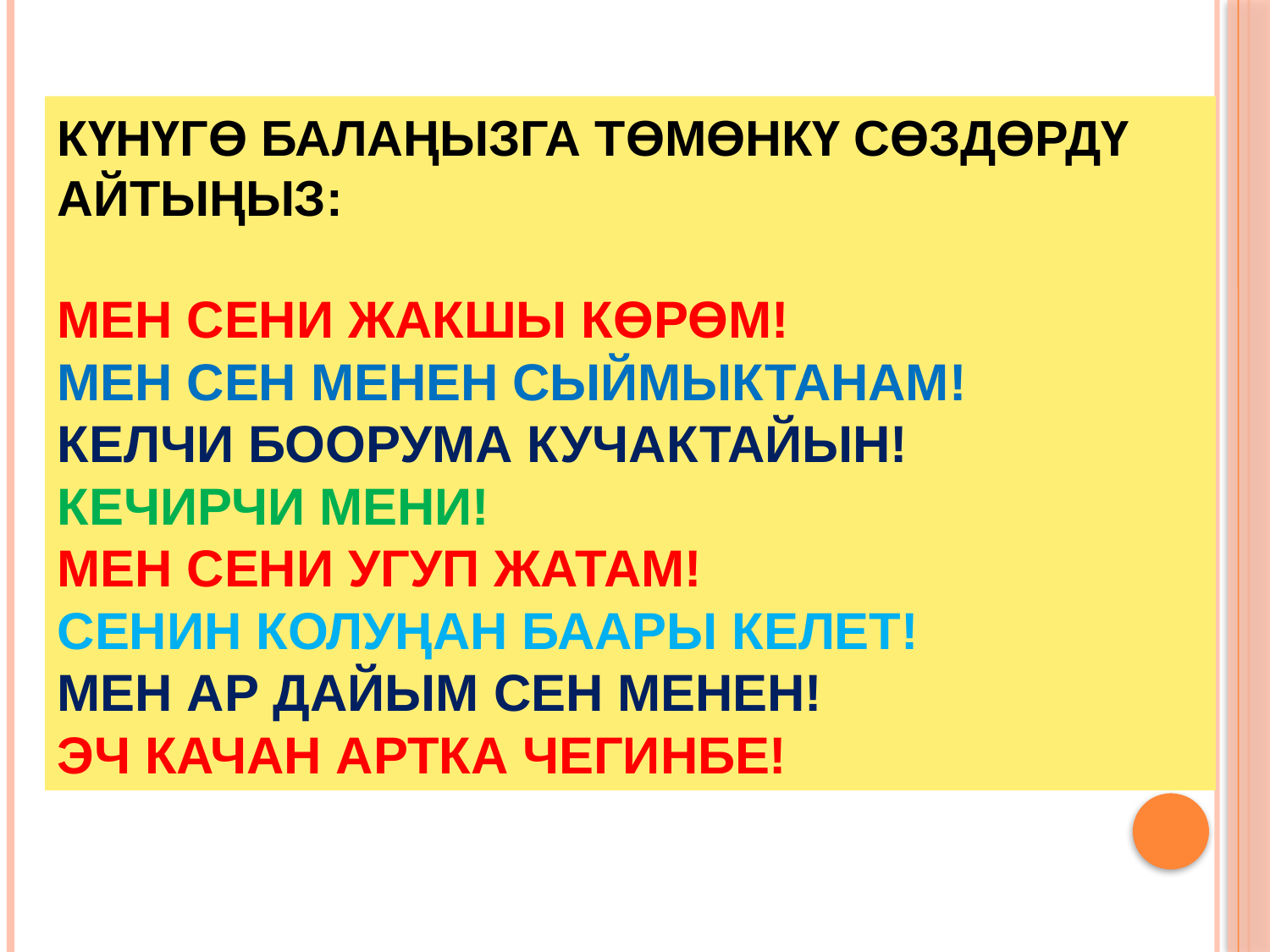

# Күнүгө балаңызга төмөнкү сөздөрдү айтыңыз: МЕН СЕНИ ЖАКШЫ КӨРӨМ! МЕН СЕН МЕНЕН СЫЙМЫКТАНАМ! КЕЛЧИ БООРУМА КУЧАКТАЙЫН! КЕЧИРЧИ МЕНИ! МЕН СЕНИ УГУП ЖАТАМ! СЕНИН КОЛУҢАН БААРЫ КЕЛЕТ! МЕН АР ДАЙЫМ СЕН МЕНЕН! ЭЧ КАЧАН АРТКА ЧЕГИНБЕ!